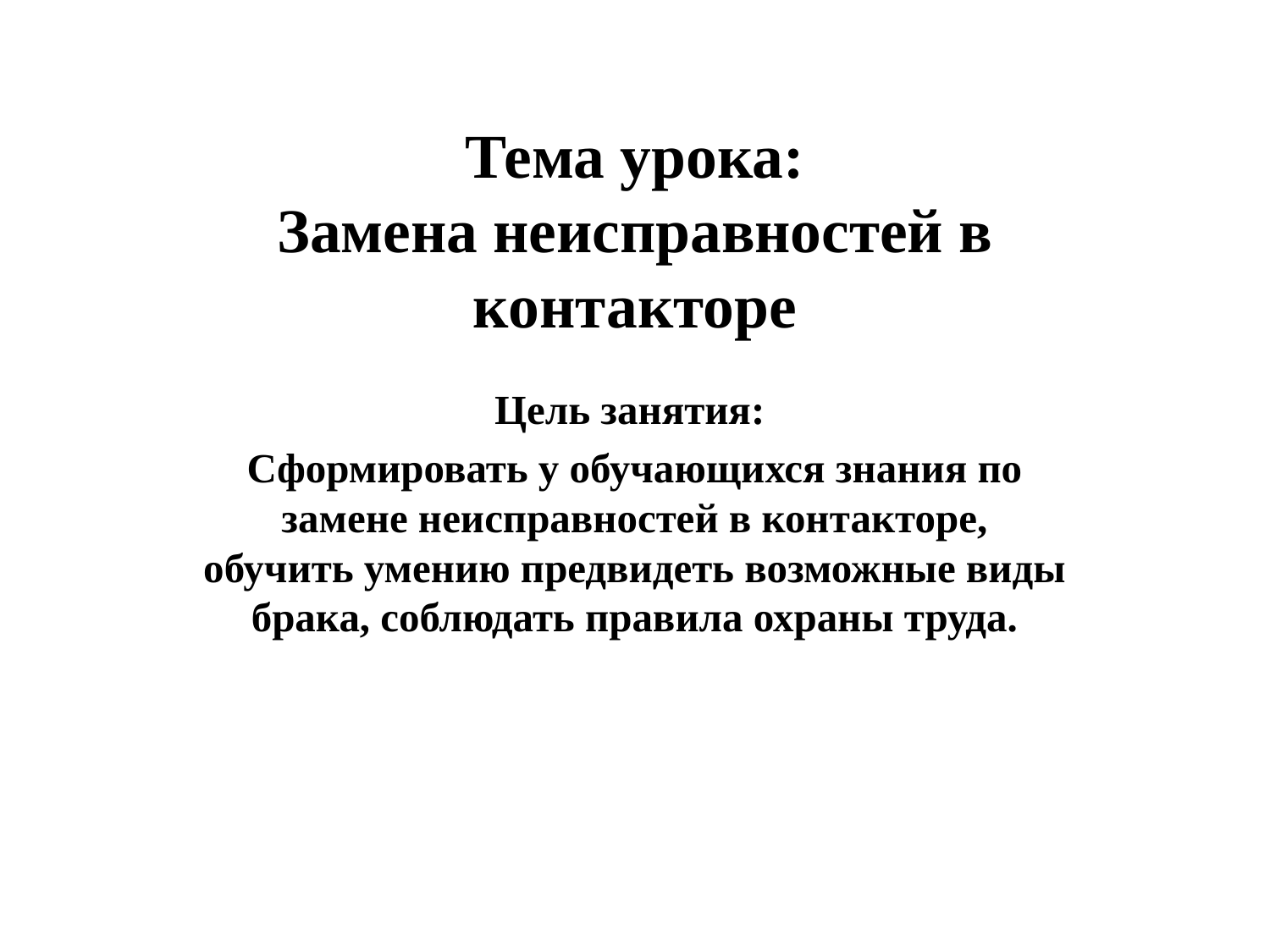

# Тема урока: Замена неисправностей в контакторе
Цель занятия:
Сформировать у обучающихся знания по замене неисправностей в контакторе, обучить умению предвидеть возможные виды брака, соблюдать правила охраны труда.